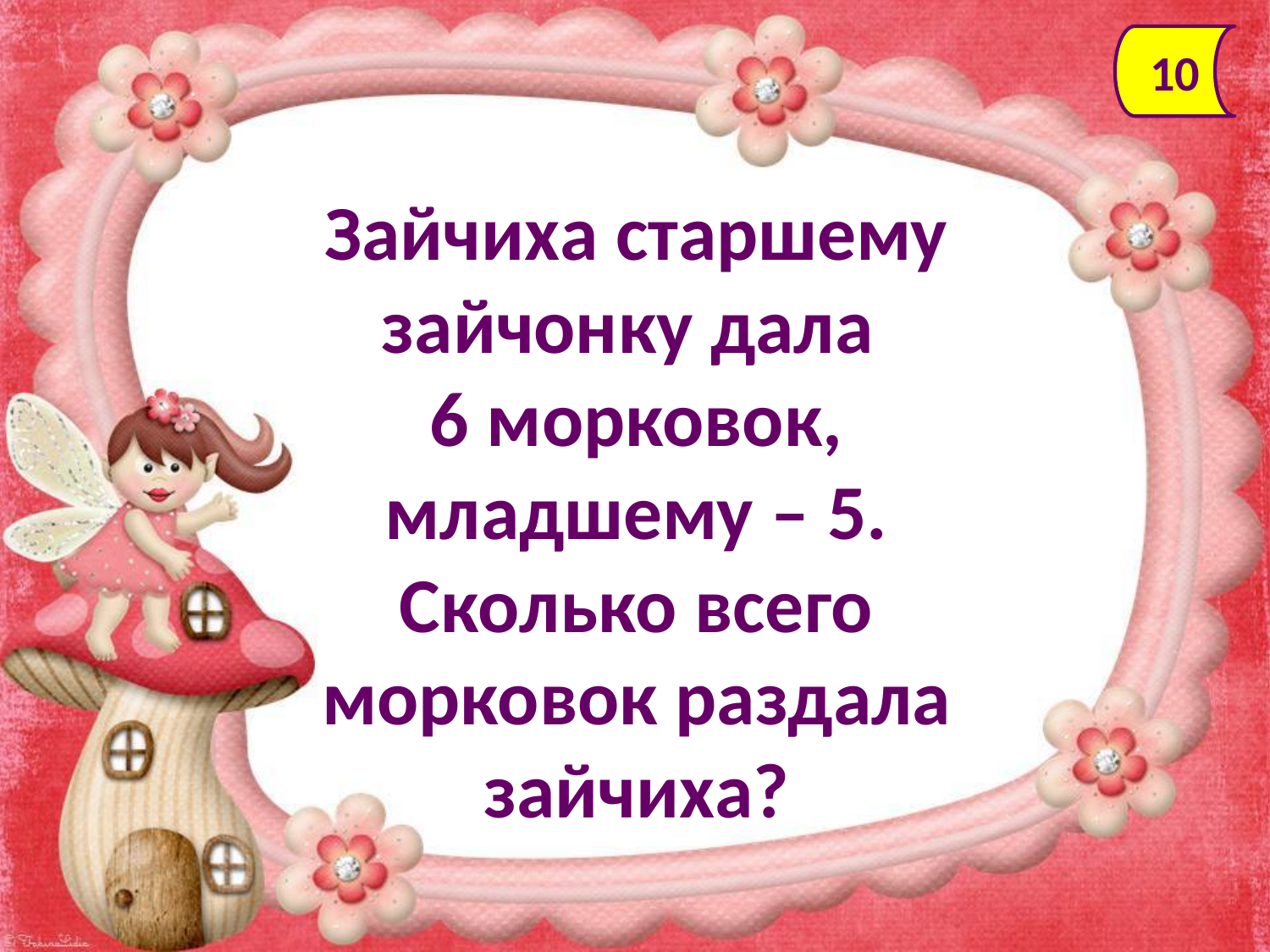

10
Зайчиха старшему зайчонку дала
6 морковок, младшему – 5. Сколько всего морковок раздала зайчиха?